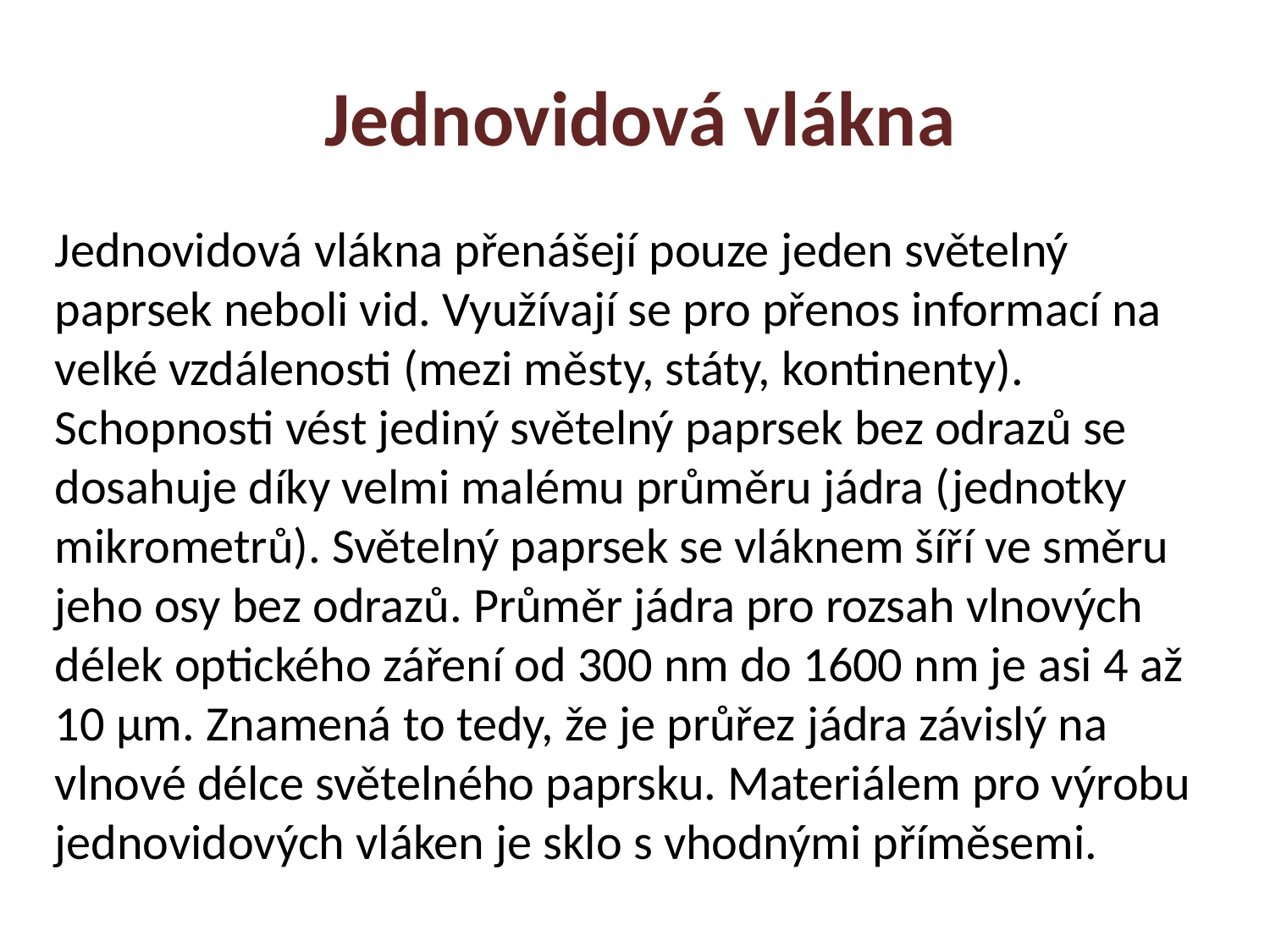

Jednovidová vlákna
Jednovidová vlákna přenášejí pouze jeden světelný paprsek neboli vid. Využívají se pro přenos informací na velké vzdálenosti (mezi městy, státy, kontinenty). Schopnosti vést jediný světelný paprsek bez odrazů se dosahuje díky velmi malému průměru jádra (jednotky mikrometrů). Světelný paprsek se vláknem šíří ve směru jeho osy bez odrazů. Průměr jádra pro rozsah vlnových délek optického záření od 300 nm do 1600 nm je asi 4 až 10 µm. Znamená to tedy, že je průřez jádra závislý na vlnové délce světelného paprsku. Materiálem pro výrobu jednovidových vláken je sklo s vhodnými příměsemi.